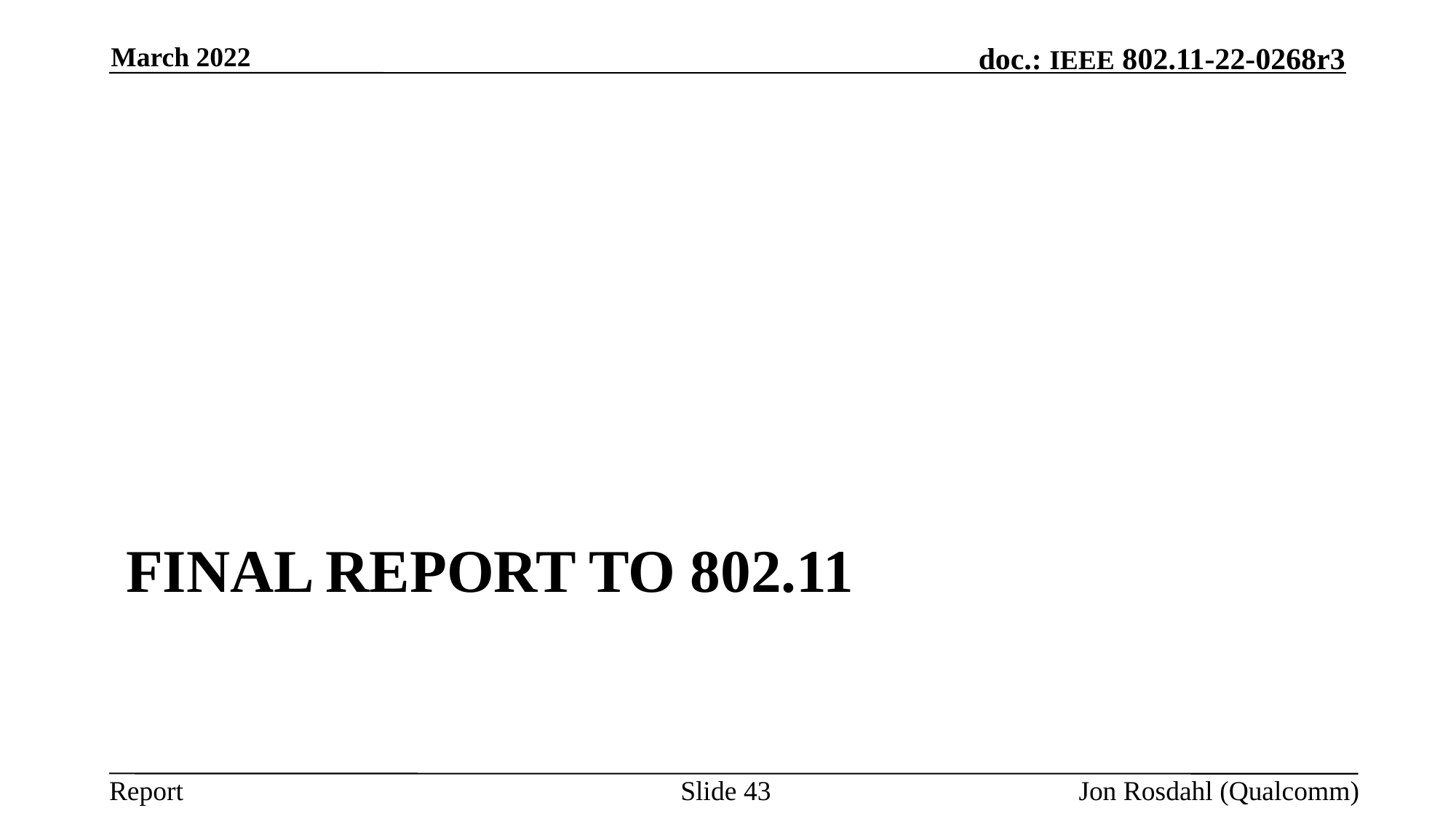

March 2022

# Final Report to 802.11
Slide 43
Jon Rosdahl (Qualcomm)